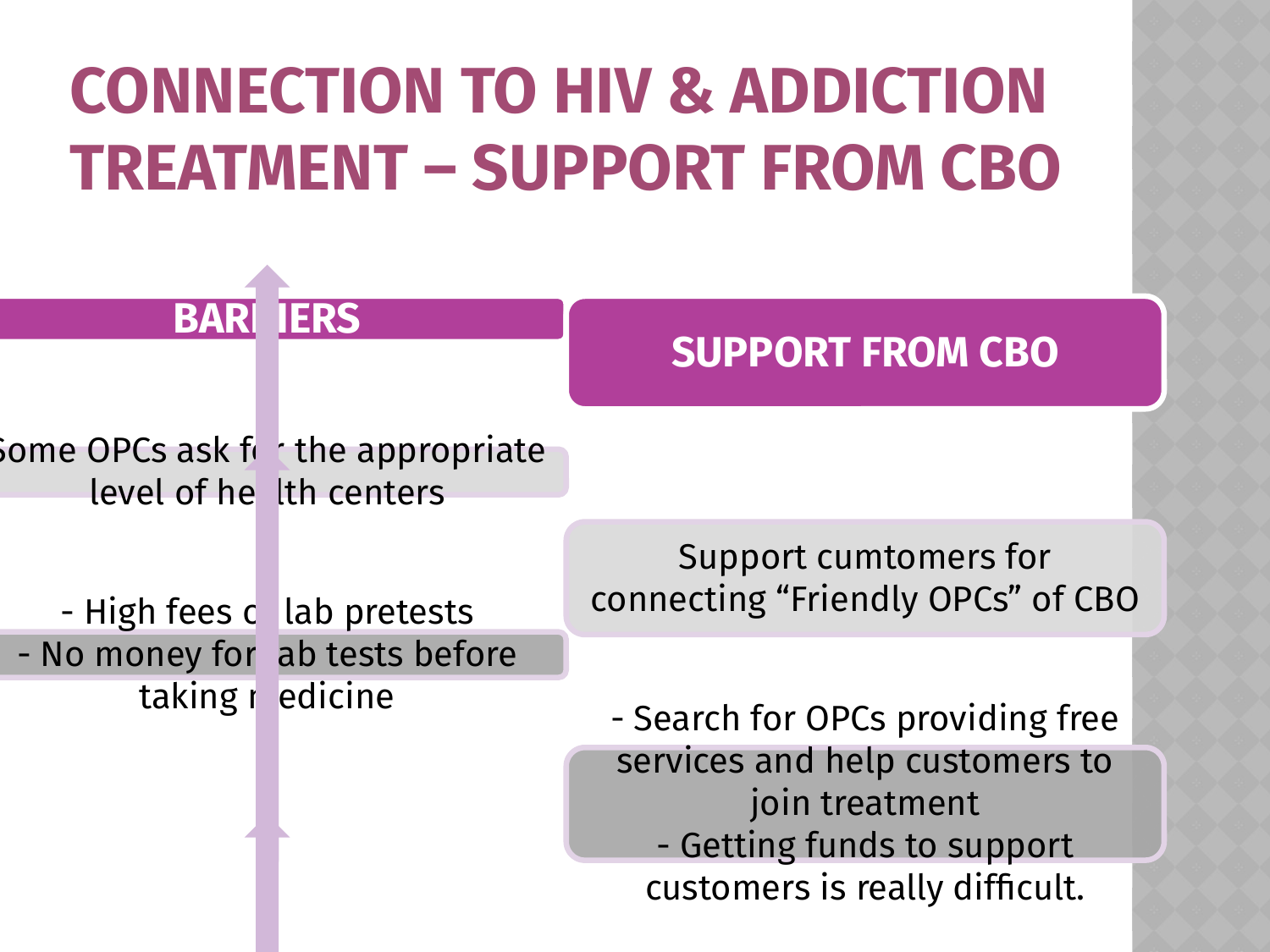

# CONNECTION TO HIV & ADDICTION TREATMENT – SUPPORT FROM CBO
BARRIERS
Some OPCs ask for the appropriate level of health centers
SUPPORT FROM CBO
Support cumtomers for connecting “Friendly OPCs” of CBO
- High fees of lab pretests
- No money for lab tests before taking medicine
- Search for OPCs providing free services and help customers to join treatment
- Getting funds to support customers is really difficult.